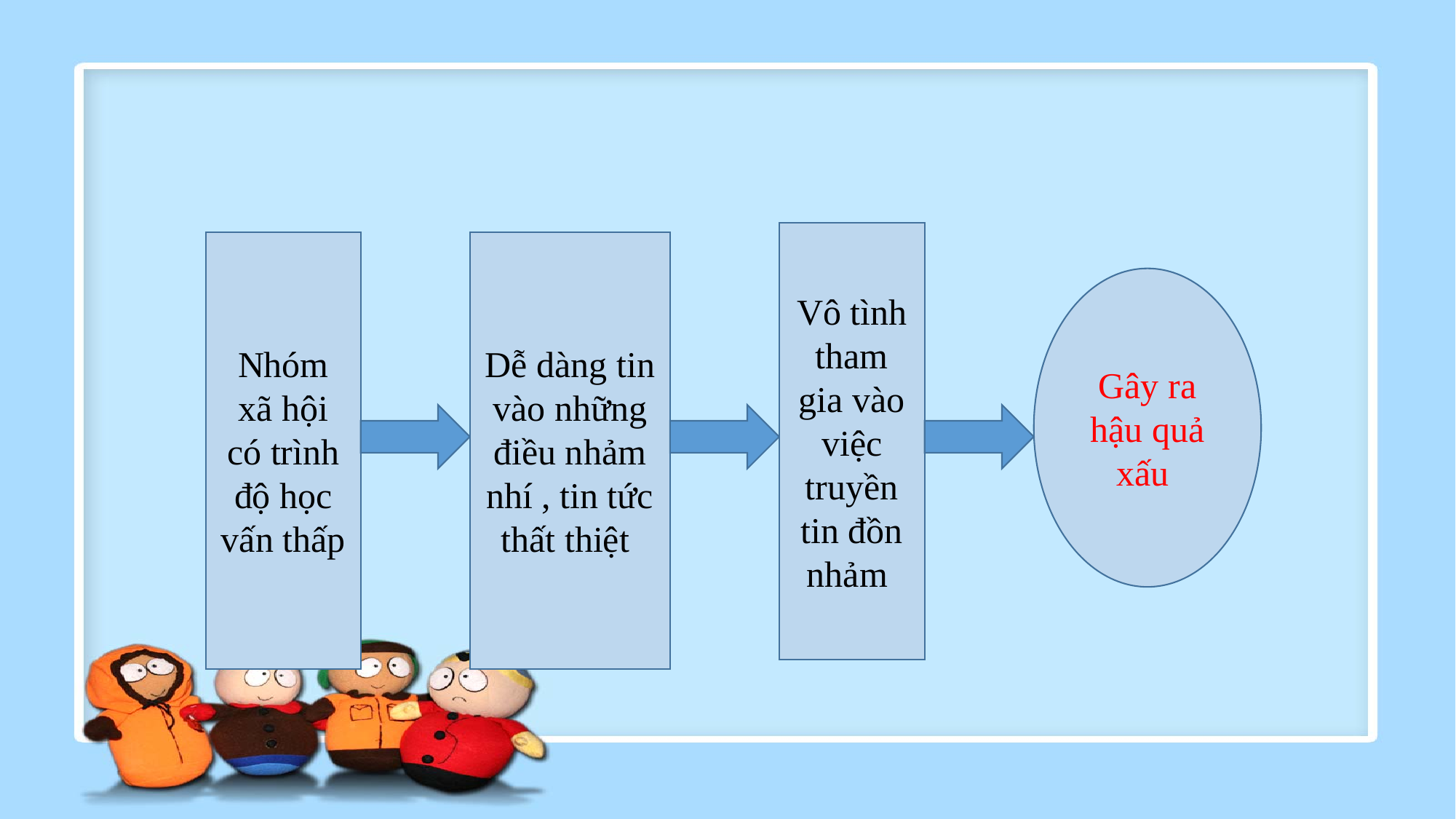

#
Vô tình tham gia vào việc truyền tin đồn nhảm
Nhóm xã hội có trình độ học vấn thấp
Dễ dàng tin vào những điều nhảm nhí , tin tức thất thiệt
Gây ra hậu quả xấu